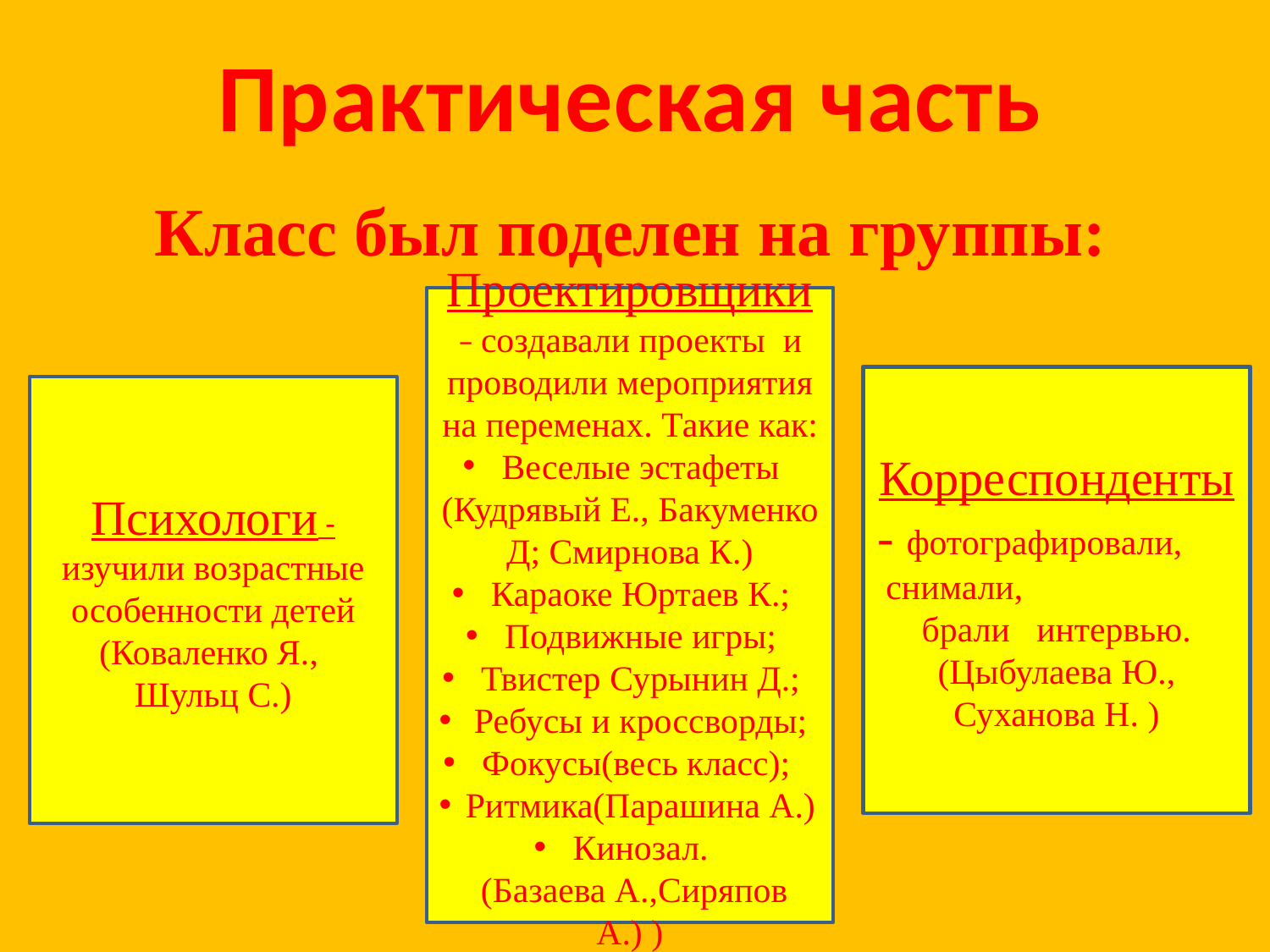

Практическая часть
# Класс был поделен на группы:
Проектировщики – создавали проекты  и проводили мероприятия на переменах. Такие как:
 Веселые эстафеты (Кудрявый Е., Бакуменко Д; Смирнова К.)
 Караоке Юртаев К.;
 Подвижные игры;
 Твистер Сурынин Д.;
 Ребусы и кроссворды;
 Фокусы(весь класс);
 Ритмика(Парашина А.)
 Кинозал.
 (Базаева А.,Сиряпов А.) )
Корреспонденты- фотографировали,        снимали,                         брали   интервью. (Цыбулаева Ю., Суханова Н. )
Психологи - изучили возрастные особенности детей (Коваленко Я.,
Шульц С.)